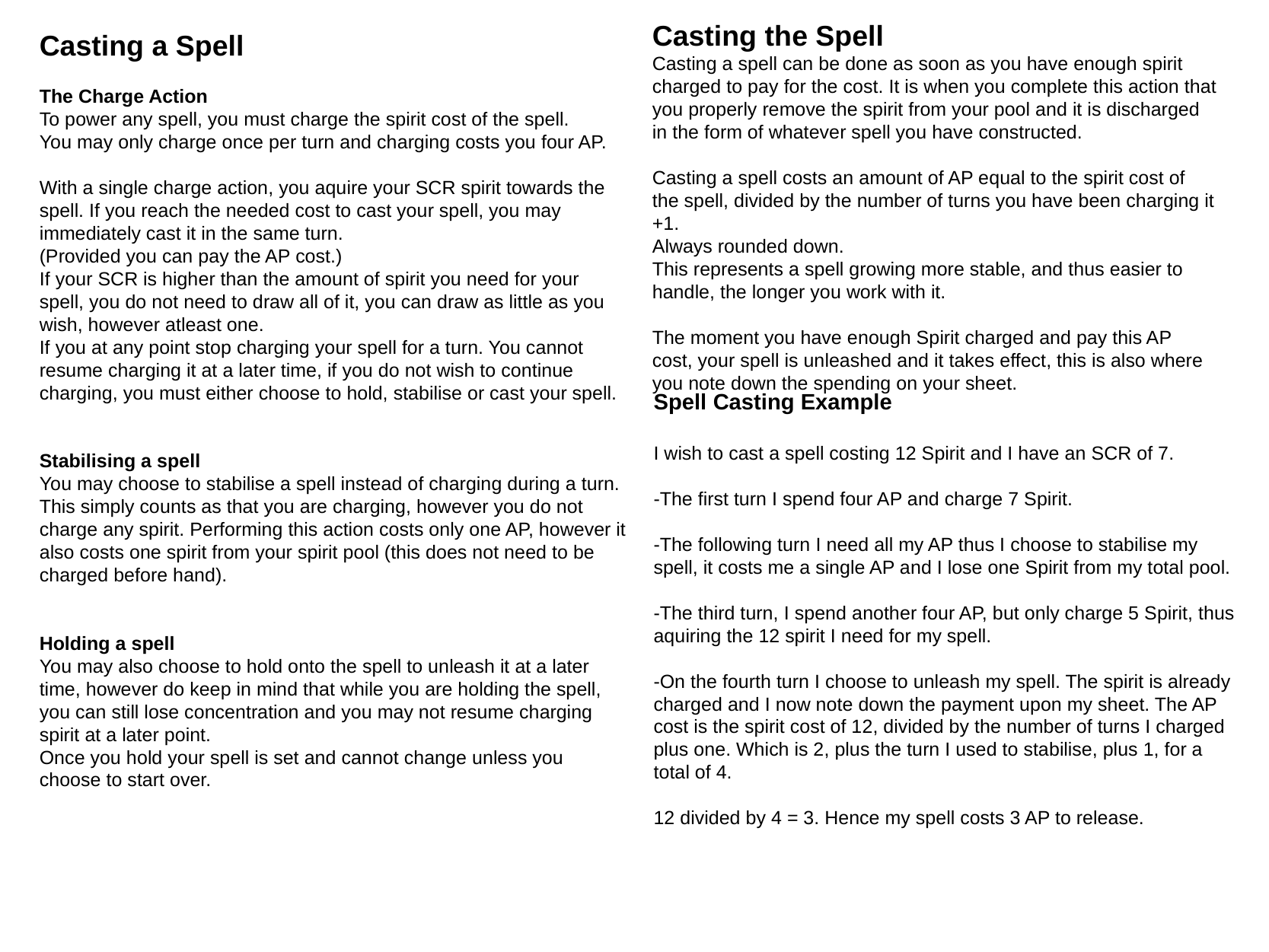

Casting the Spell
Casting a spell can be done as soon as you have enough spirit charged to pay for the cost. It is when you complete this action that you properly remove the spirit from your pool and it is discharged in the form of whatever spell you have constructed.

Casting a spell costs an amount of AP equal to the spirit cost of the spell, divided by the number of turns you have been charging it +1.
Always rounded down.
This represents a spell growing more stable, and thus easier to handle, the longer you work with it.

The moment you have enough Spirit charged and pay this AP cost, your spell is unleashed and it takes effect, this is also where you note down the spending on your sheet.
Casting a Spell

The Charge Action
To power any spell, you must charge the spirit cost of the spell.
You may only charge once per turn and charging costs you four AP.

With a single charge action, you aquire your SCR spirit towards the spell. If you reach the needed cost to cast your spell, you may immediately cast it in the same turn.
(Provided you can pay the AP cost.)
If your SCR is higher than the amount of spirit you need for your spell, you do not need to draw all of it, you can draw as little as you wish, however atleast one.
If you at any point stop charging your spell for a turn. You cannot resume charging it at a later time, if you do not wish to continue charging, you must either choose to hold, stabilise or cast your spell.

Stabilising a spell
You may choose to stabilise a spell instead of charging during a turn. This simply counts as that you are charging, however you do not charge any spirit. Performing this action costs only one AP, however it also costs one spirit from your spirit pool (this does not need to be charged before hand).

Holding a spell
You may also choose to hold onto the spell to unleash it at a later time, however do keep in mind that while you are holding the spell, you can still lose concentration and you may not resume charging spirit at a later point.
Once you hold your spell is set and cannot change unless you choose to start over.

Spell Casting Example

I wish to cast a spell costing 12 Spirit and I have an SCR of 7.

-The first turn I spend four AP and charge 7 Spirit.

-The following turn I need all my AP thus I choose to stabilise my spell, it costs me a single AP and I lose one Spirit from my total pool.

-The third turn, I spend another four AP, but only charge 5 Spirit, thus aquiring the 12 spirit I need for my spell.

-On the fourth turn I choose to unleash my spell. The spirit is already charged and I now note down the payment upon my sheet. The AP cost is the spirit cost of 12, divided by the number of turns I charged plus one. Which is 2, plus the turn I used to stabilise, plus 1, for a total of 4.

12 divided by 4 = 3. Hence my spell costs 3 AP to release.